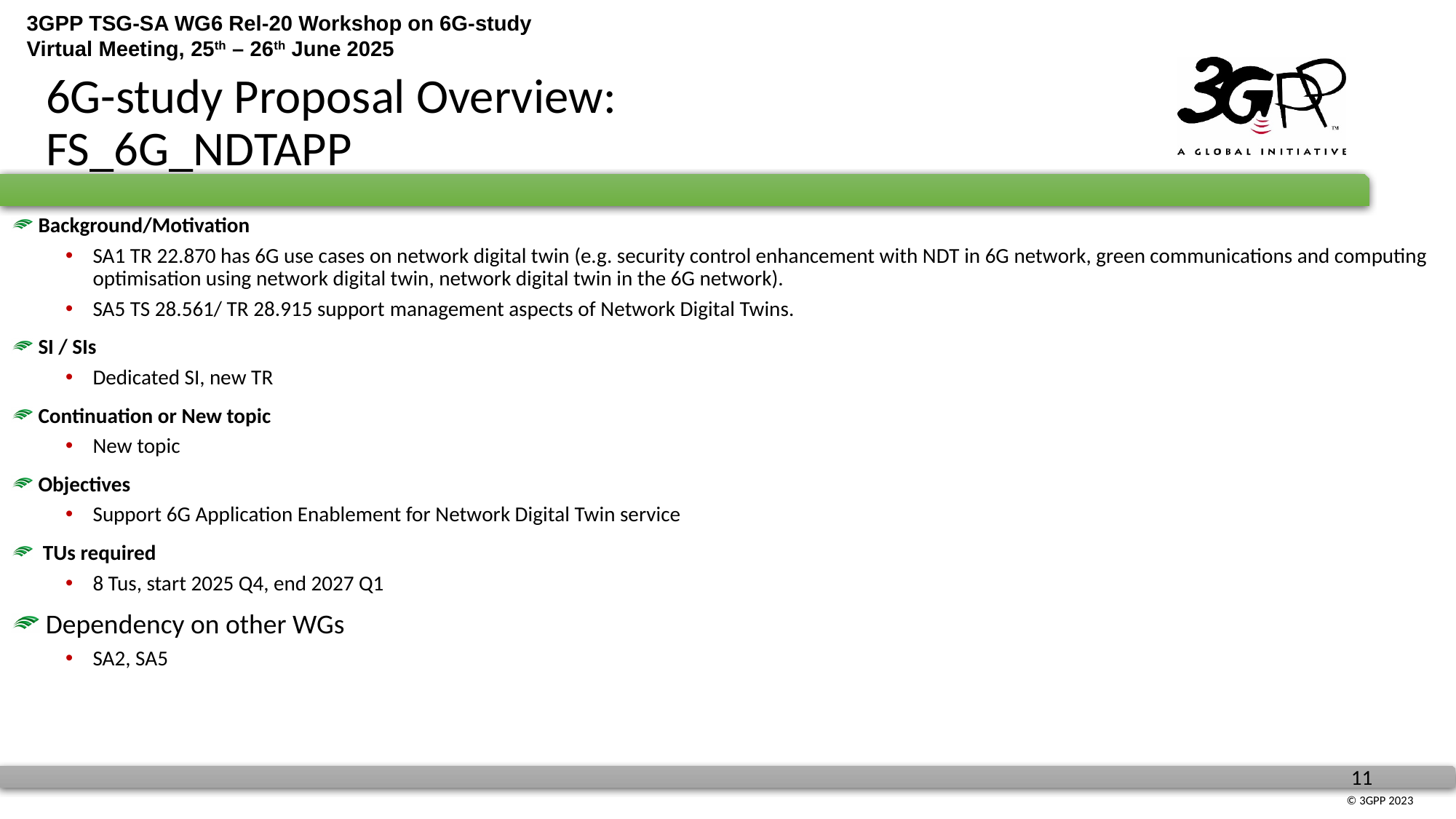

# 6G-study Proposal Overview: FS_6G_NDTAPP
Background/Motivation
SA1 TR 22.870 has 6G use cases on network digital twin (e.g. security control enhancement with NDT in 6G network, green communications and computing optimisation using network digital twin, network digital twin in the 6G network).
SA5 TS 28.561/ TR 28.915 support management aspects of Network Digital Twins.
SI / SIs
Dedicated SI, new TR
Continuation or New topic
New topic
Objectives
Support 6G Application Enablement for Network Digital Twin service
 TUs required
8 Tus, start 2025 Q4, end 2027 Q1
 Dependency on other WGs
SA2, SA5